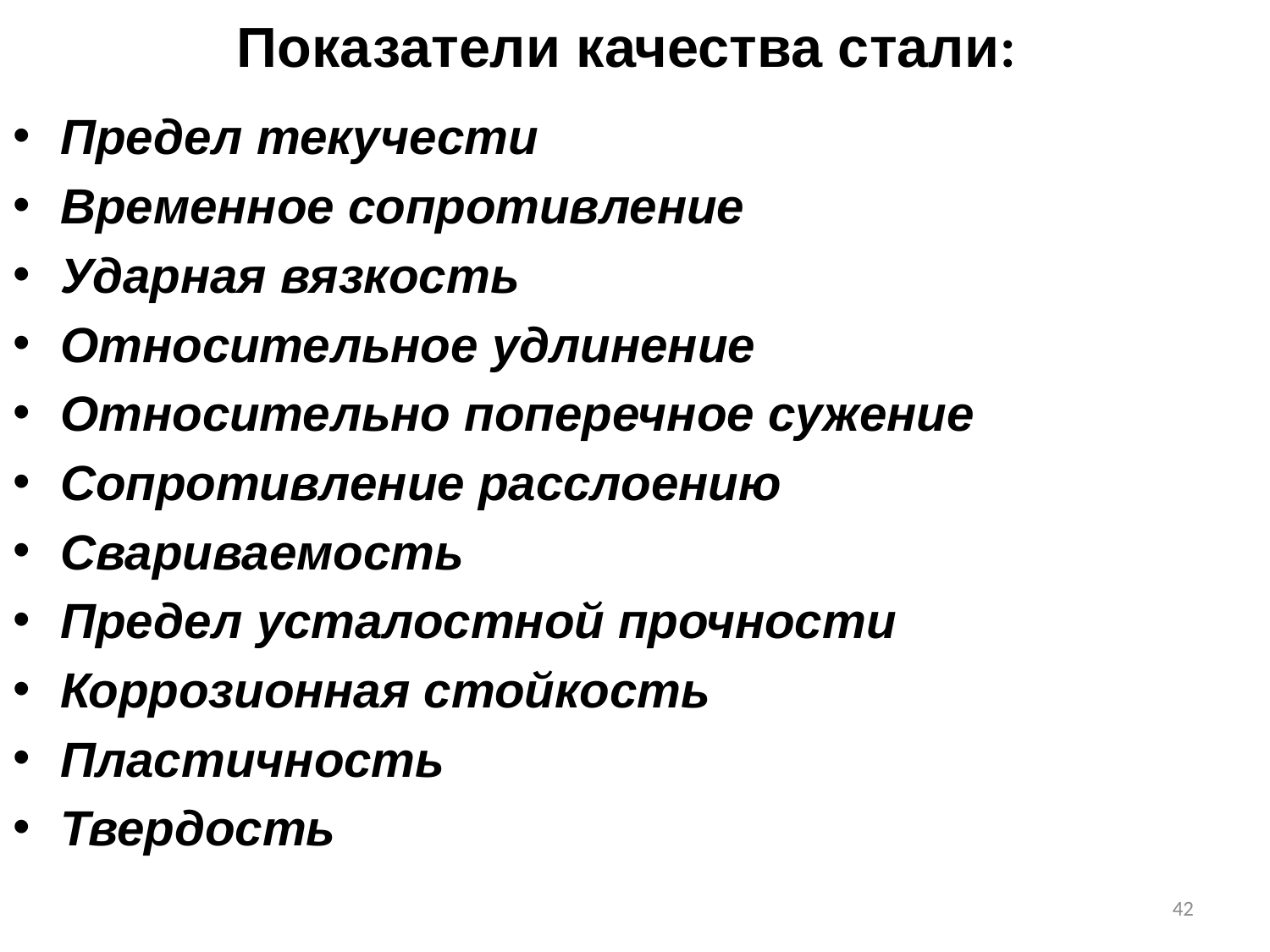

Показатели качества стали:
Предел текучести
Временное сопротивление
Ударная вязкость
Относительное удлинение
Относительно поперечное сужение
Сопротивление расслоению
Свариваемость
Предел усталостной прочности
Коррозионная стойкость
Пластичность
Твердость
42